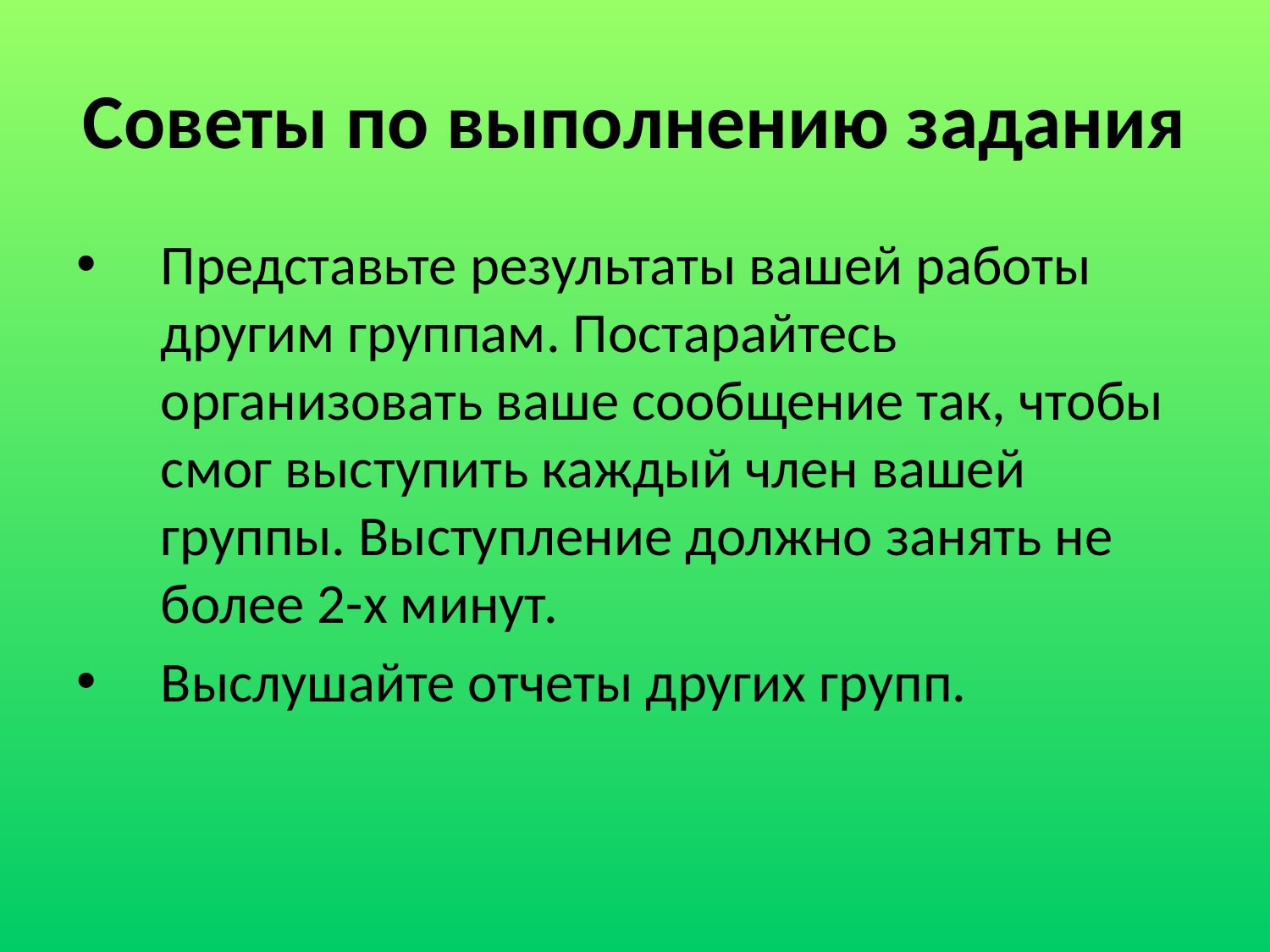

# Советы по выполнению задания
Представьте результаты вашей работы другим группам. Постарайтесь организовать ваше сообщение так, чтобы смог выступить каждый член вашей группы. Выступление должно занять не более 2-х минут.
Выслушайте отчеты других групп.